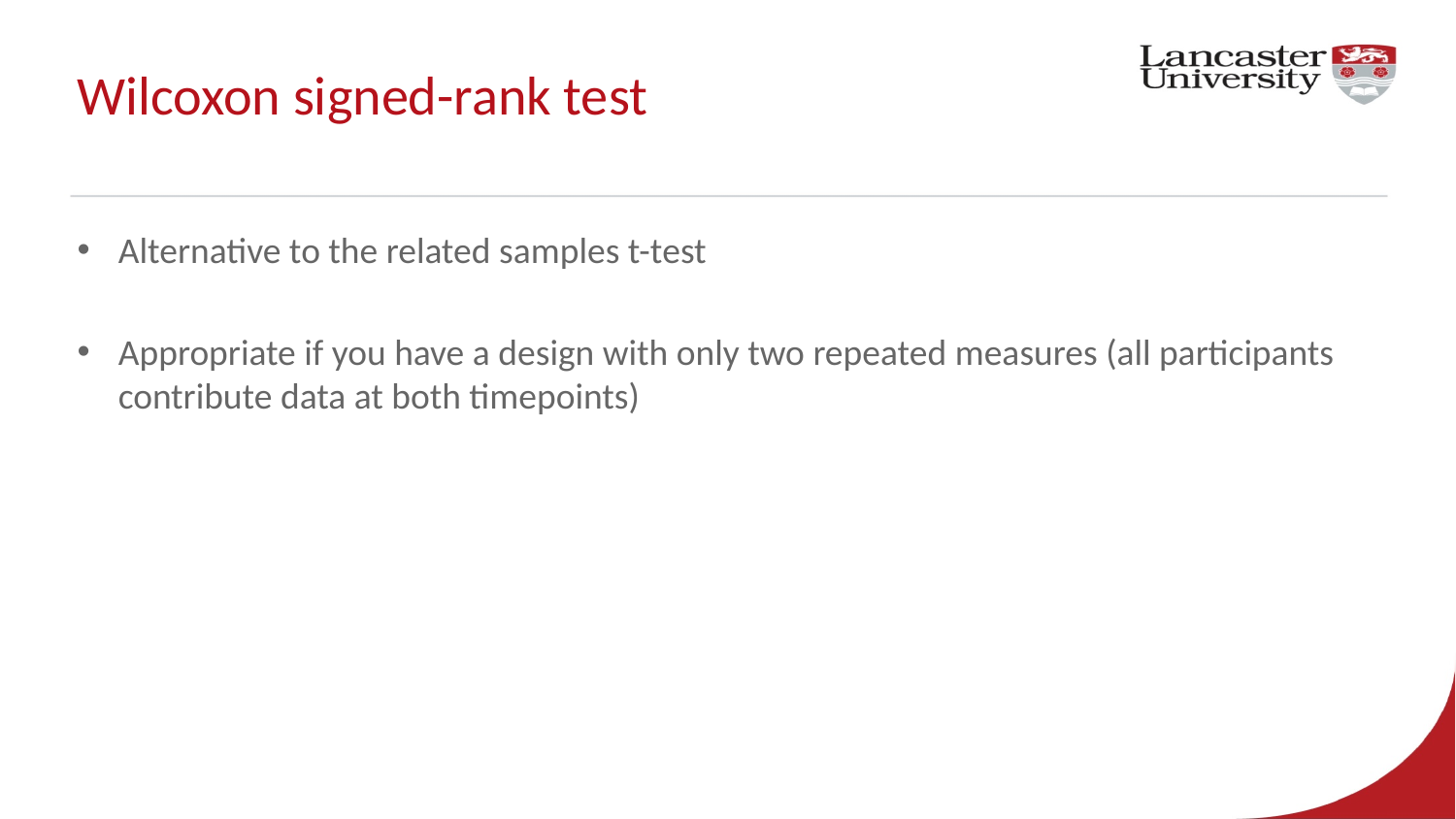

# Wilcoxon signed-rank test
Alternative to the related samples t-test

Appropriate if you have a design with only two repeated measures (all participants contribute data at both timepoints)